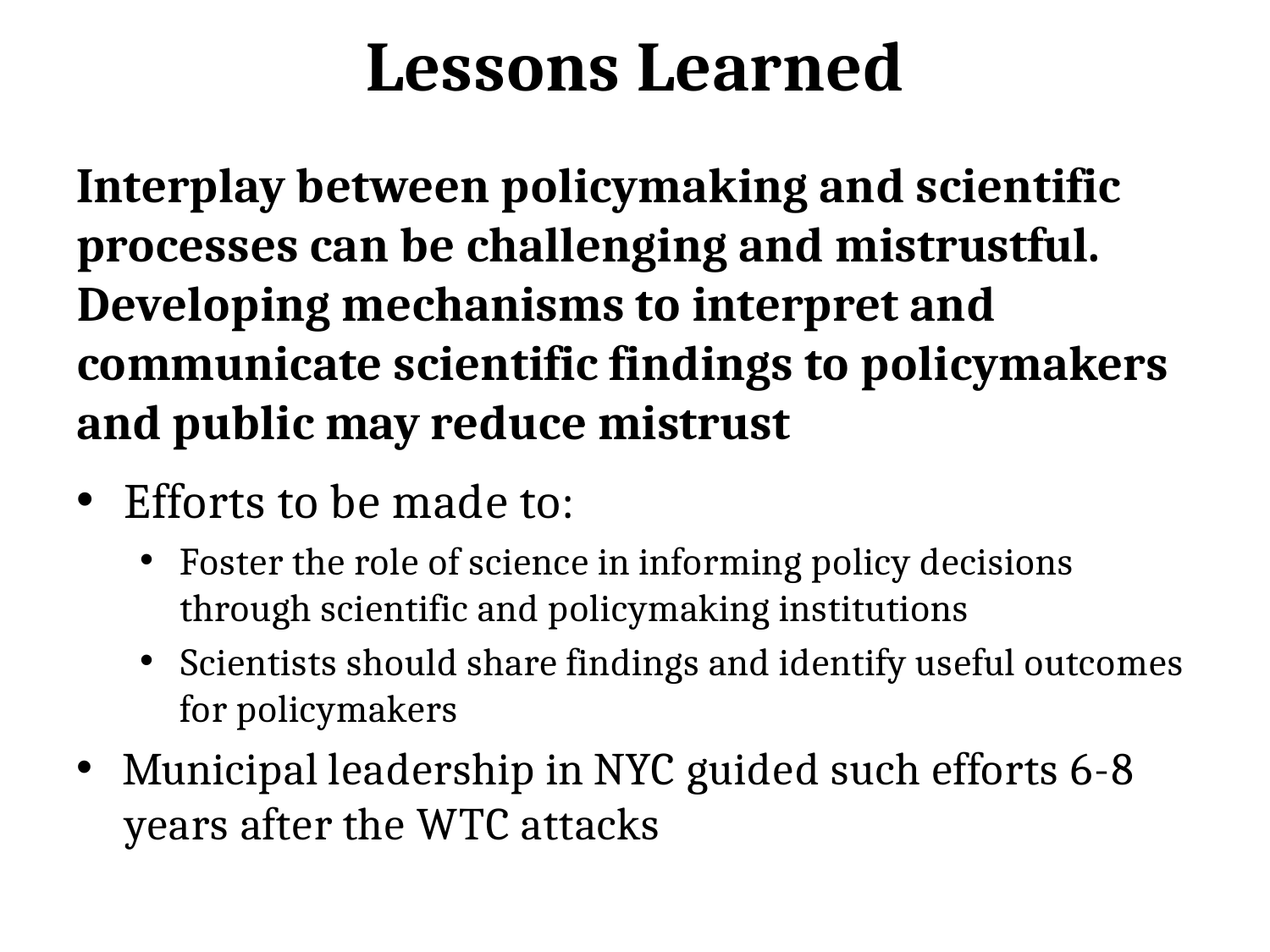

# Lessons Learned
Interplay between policymaking and scientific processes can be challenging and mistrustful. Developing mechanisms to interpret and communicate scientific findings to policymakers and public may reduce mistrust

Efforts to be made to:
Foster the role of science in informing policy decisions through scientific and policymaking institutions
Scientists should share findings and identify useful outcomes for policymakers
Municipal leadership in NYC guided such efforts 6-8 years after the WTC attacks